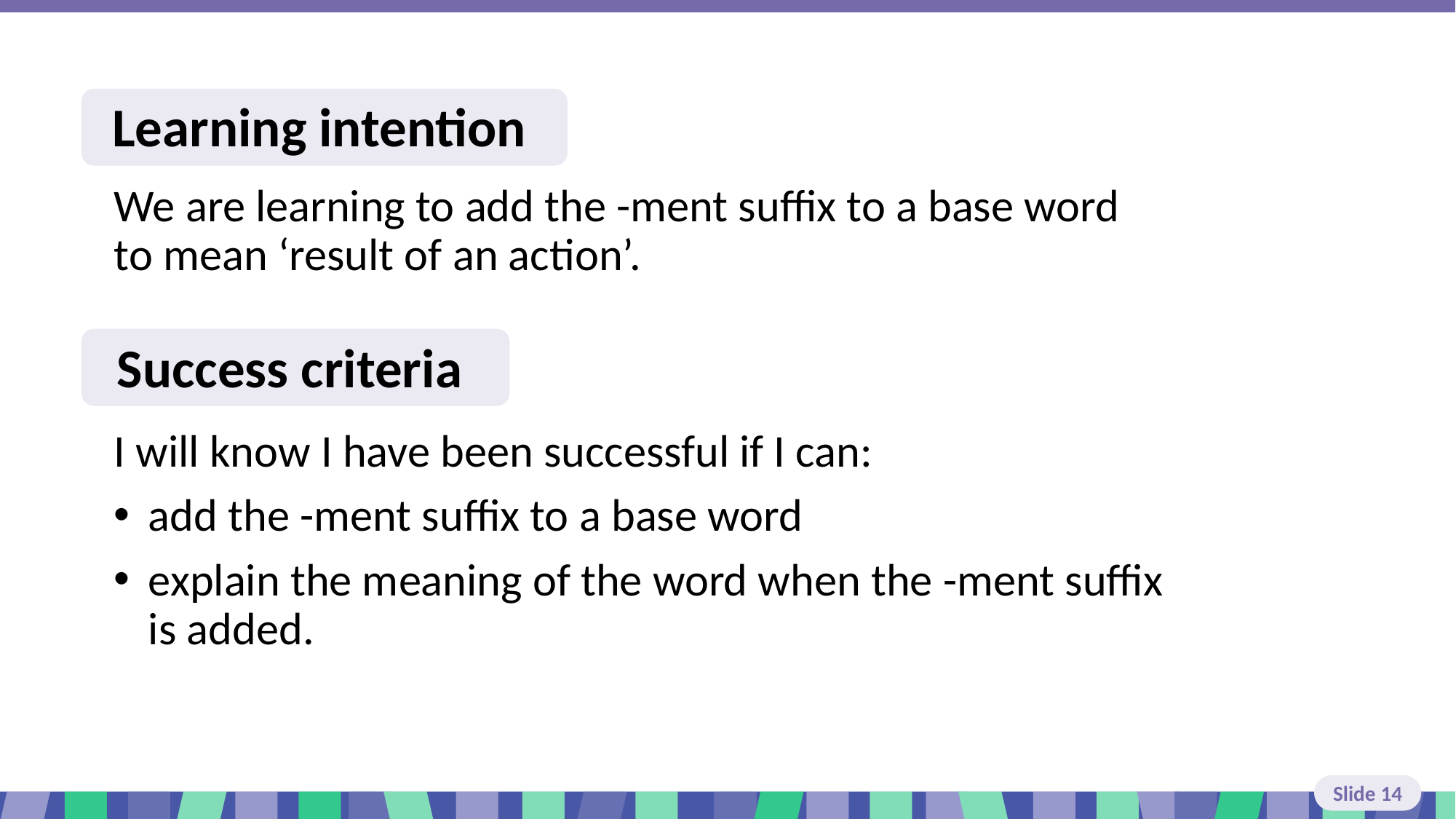

# Slide 14 Learning intention and success criteria
We are learning to add the -ment suffix to a base word to mean ‘result of an action’.
I will know I have been successful if I can:
add the -ment suffix to a base word
explain the meaning of the word when the -ment suffix is added.